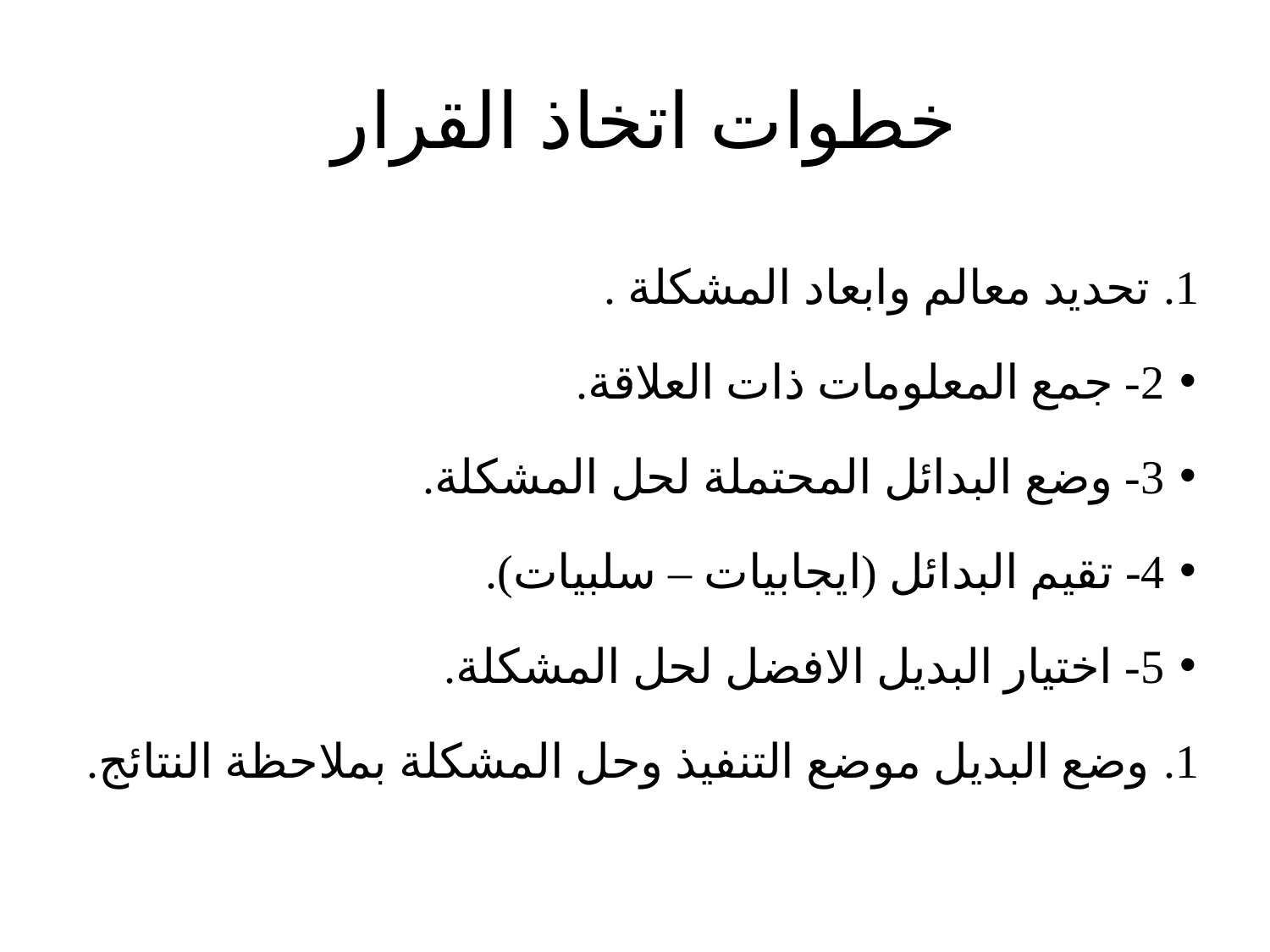

# خطوات اتخاذ القرار
تحديد معالم وابعاد المشكلة .
2- جمع المعلومات ذات العلاقة.
3- وضع البدائل المحتملة لحل المشكلة.
4- تقيم البدائل (ايجابيات – سلبيات).
5- اختيار البديل الافضل لحل المشكلة.
وضع البديل موضع التنفيذ وحل المشكلة بملاحظة النتائج.